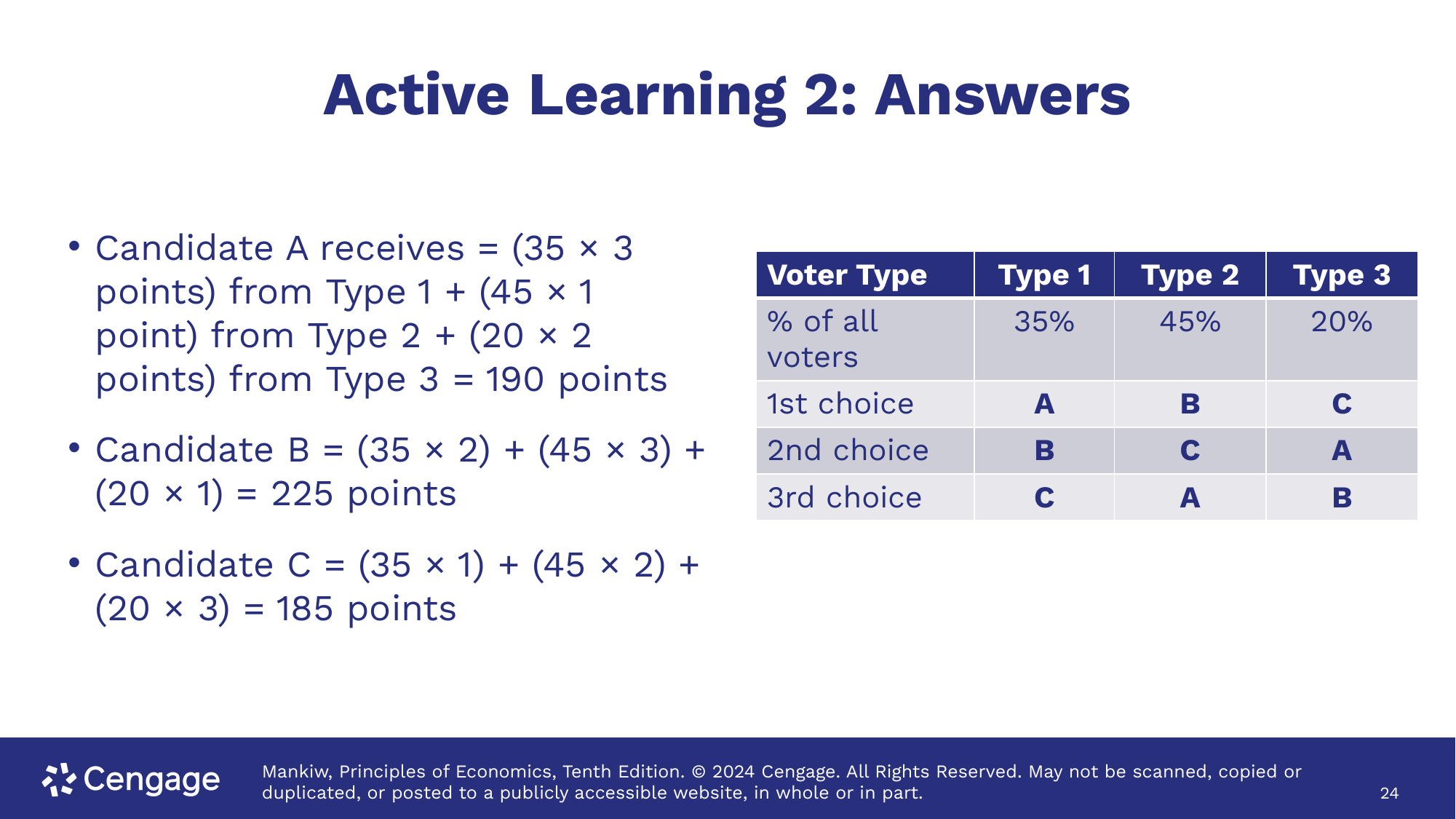

# Active Learning 2: Answers
Candidate A receives = (35 × 3 points) from Type 1 + (45 × 1 point) from Type 2 + (20 × 2 points) from Type 3 = 190 points
Candidate B = (35 × 2) + (45 × 3) + (20 × 1) = 225 points
Candidate C = (35 × 1) + (45 × 2) + (20 × 3) = 185 points
| Voter Type | Type 1 | Type 2 | Type 3 |
| --- | --- | --- | --- |
| % of all voters | 35% | 45% | 20% |
| 1st choice | A | B | C |
| 2nd choice | B | C | A |
| 3rd choice | C | A | B |